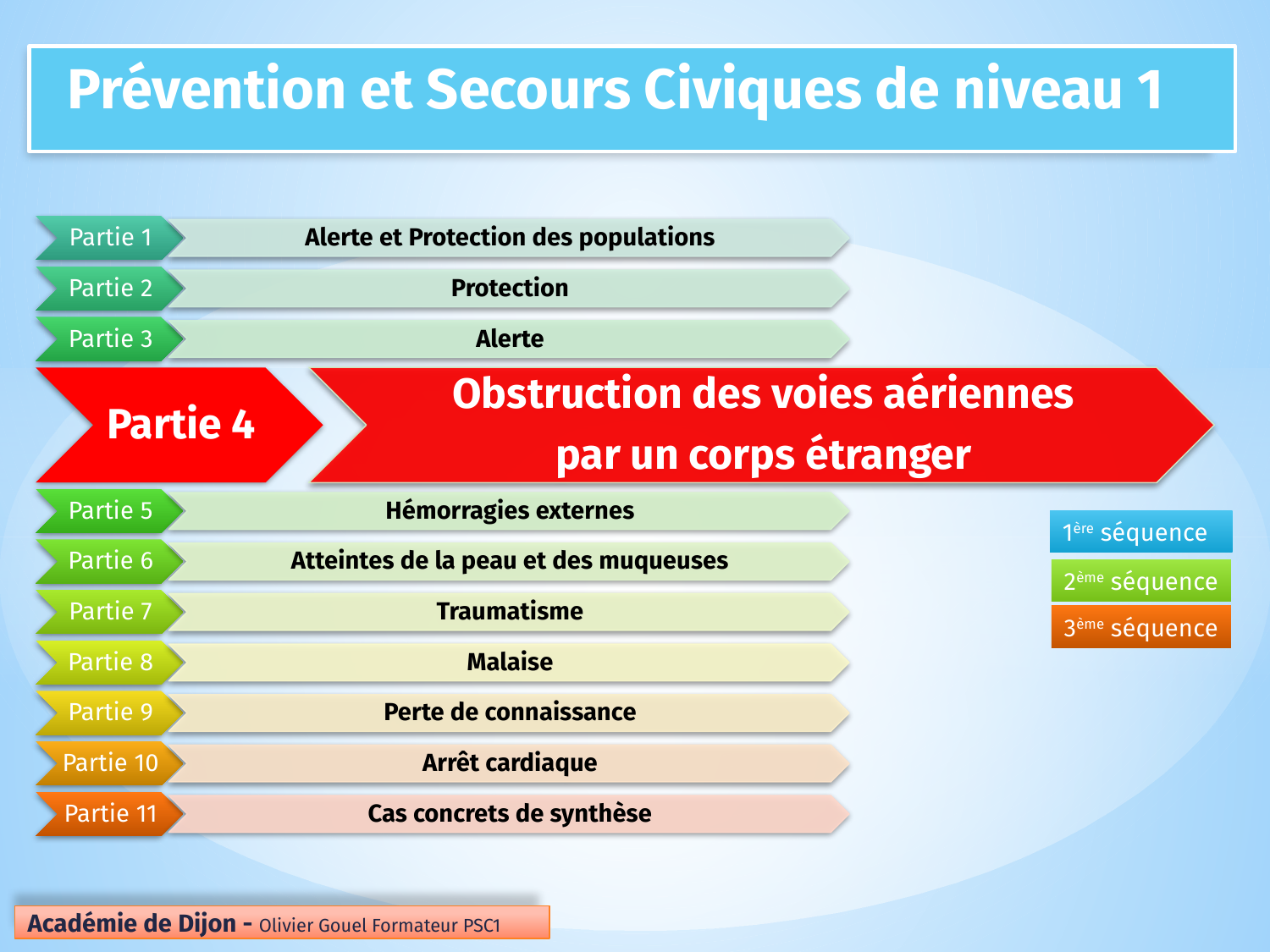

# Prévention et Secours Civiques de niveau 1
Partie 1
Alerte et Protection des populations
Partie 2
Protection
Partie 3
Alerte
Partie 4
Obstruction des voies aériennes
par un corps étranger
Partie 5
Hémorragies externes
Partie 6
Atteintes de la peau et des muqueuses
Partie 7
Traumatisme
Partie 8
Malaise
Partie 9
Perte de connaissance
Partie 10
Arrêt cardiaque
Partie 11
Cas concrets de synthèse
1ère séquence
2ème séquence
3ème séquence
Académie de Dijon - Olivier Gouel Formateur PSC1